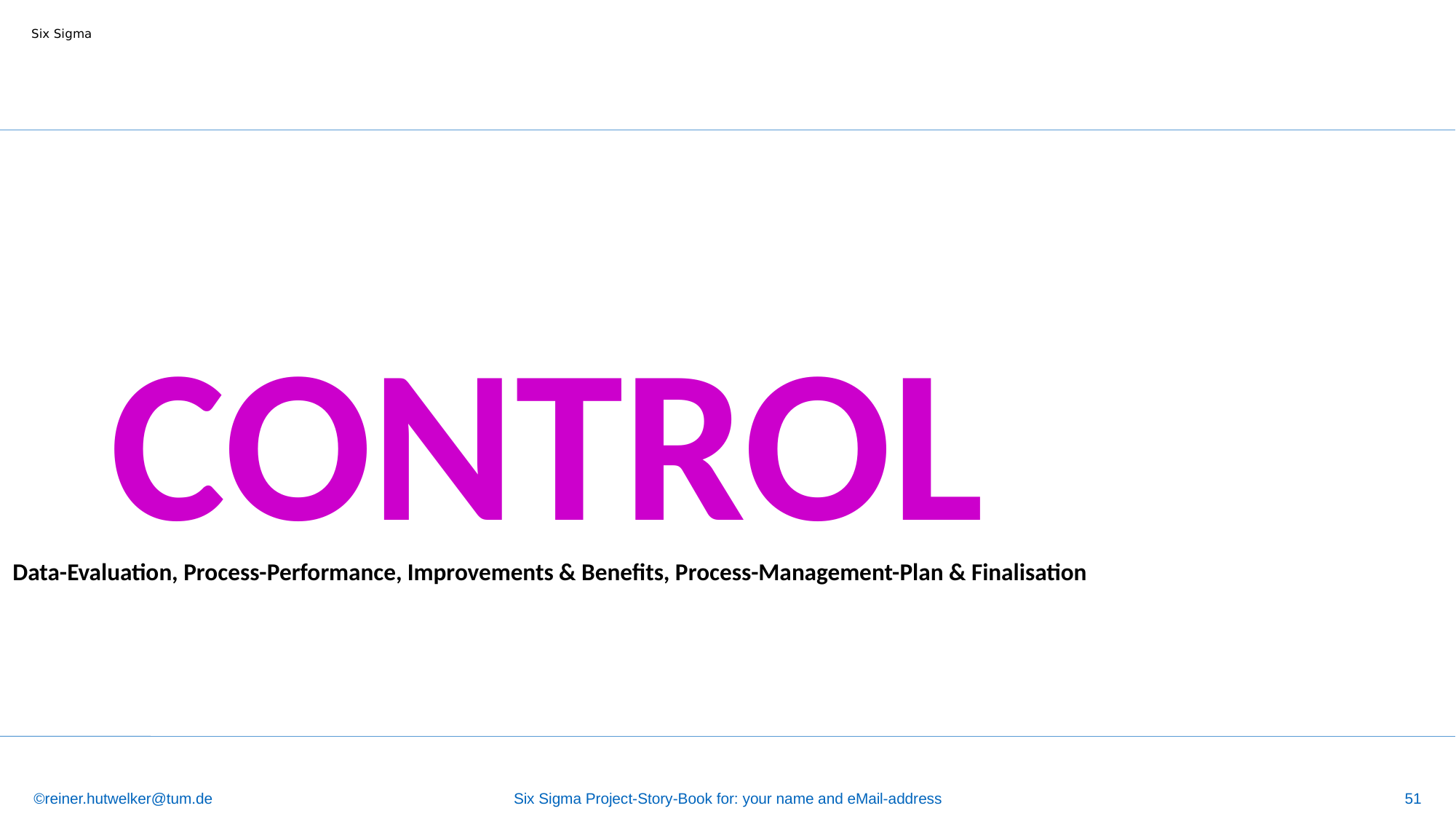

Six Sigma
CONTROL
Data-Evaluation, Process-Performance, Improvements & Benefits, Process-Management-Plan & Finalisation